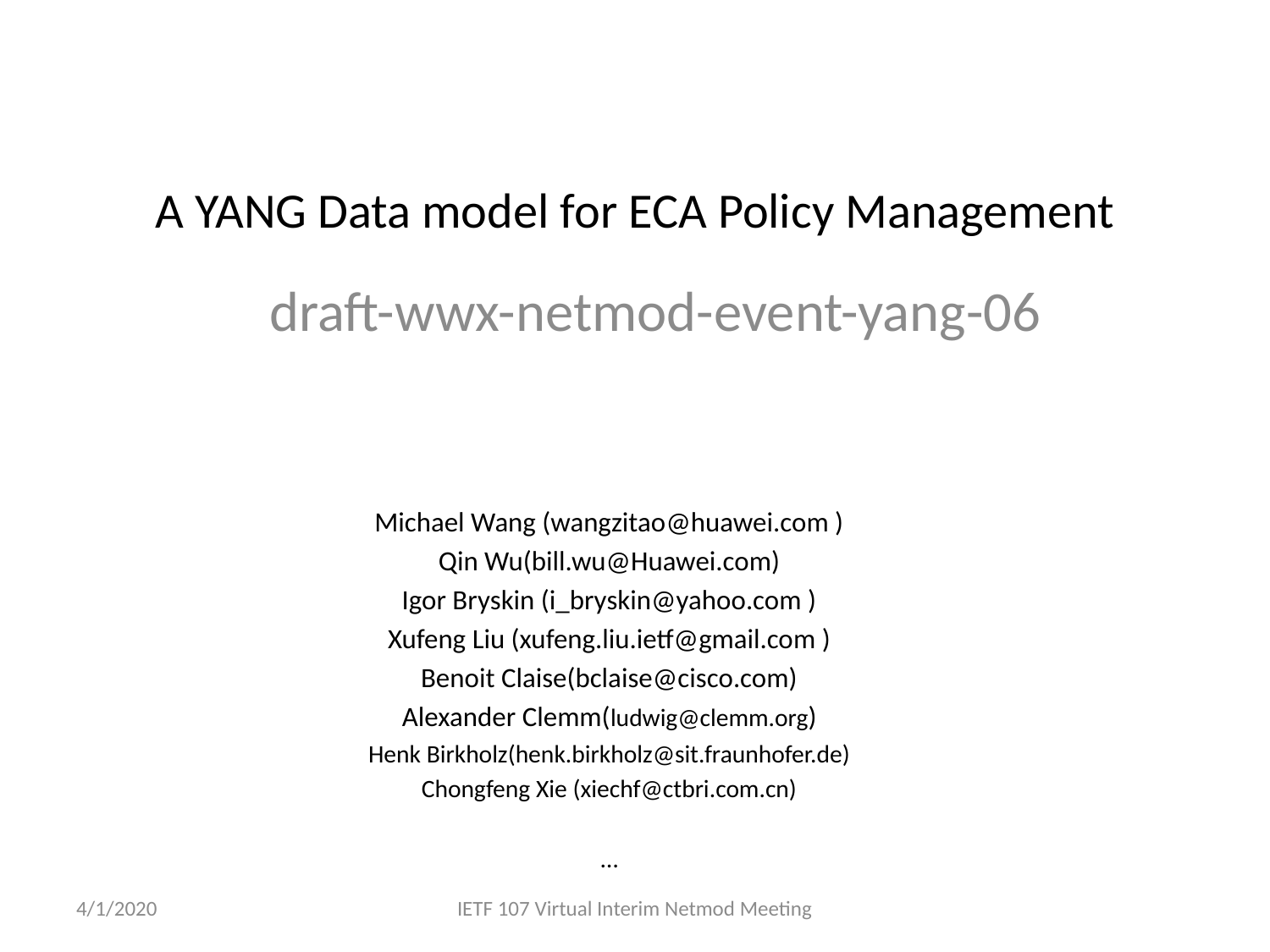

# A YANG Data model for ECA Policy Management
draft-wwx-netmod-event-yang-06
Michael Wang (wangzitao@huawei.com )
Qin Wu(bill.wu@Huawei.com)
Igor Bryskin (i_bryskin@yahoo.com )
Xufeng Liu (xufeng.liu.ietf@gmail.com )
Benoit Claise(bclaise@cisco.com)
Alexander Clemm(ludwig@clemm.org)
Henk Birkholz(henk.birkholz@sit.fraunhofer.de)
Chongfeng Xie (xiechf@ctbri.com.cn)

…
4/1/2020
IETF 107 Virtual Interim Netmod Meeting